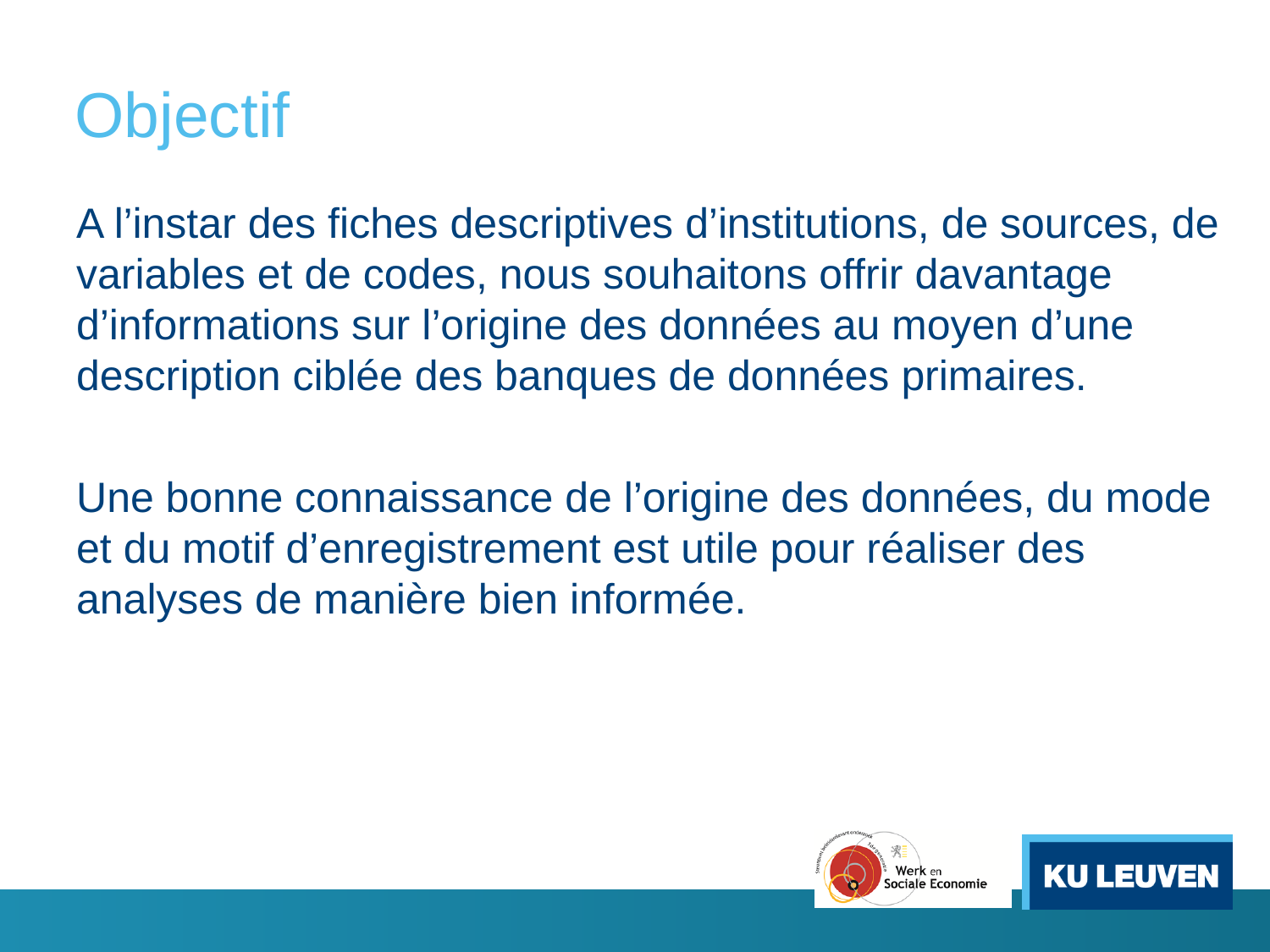

# Objectif
A l’instar des fiches descriptives d’institutions, de sources, de variables et de codes, nous souhaitons offrir davantage d’informations sur l’origine des données au moyen d’une description ciblée des banques de données primaires.

Une bonne connaissance de l’origine des données, du mode et du motif d’enregistrement est utile pour réaliser des analyses de manière bien informée.